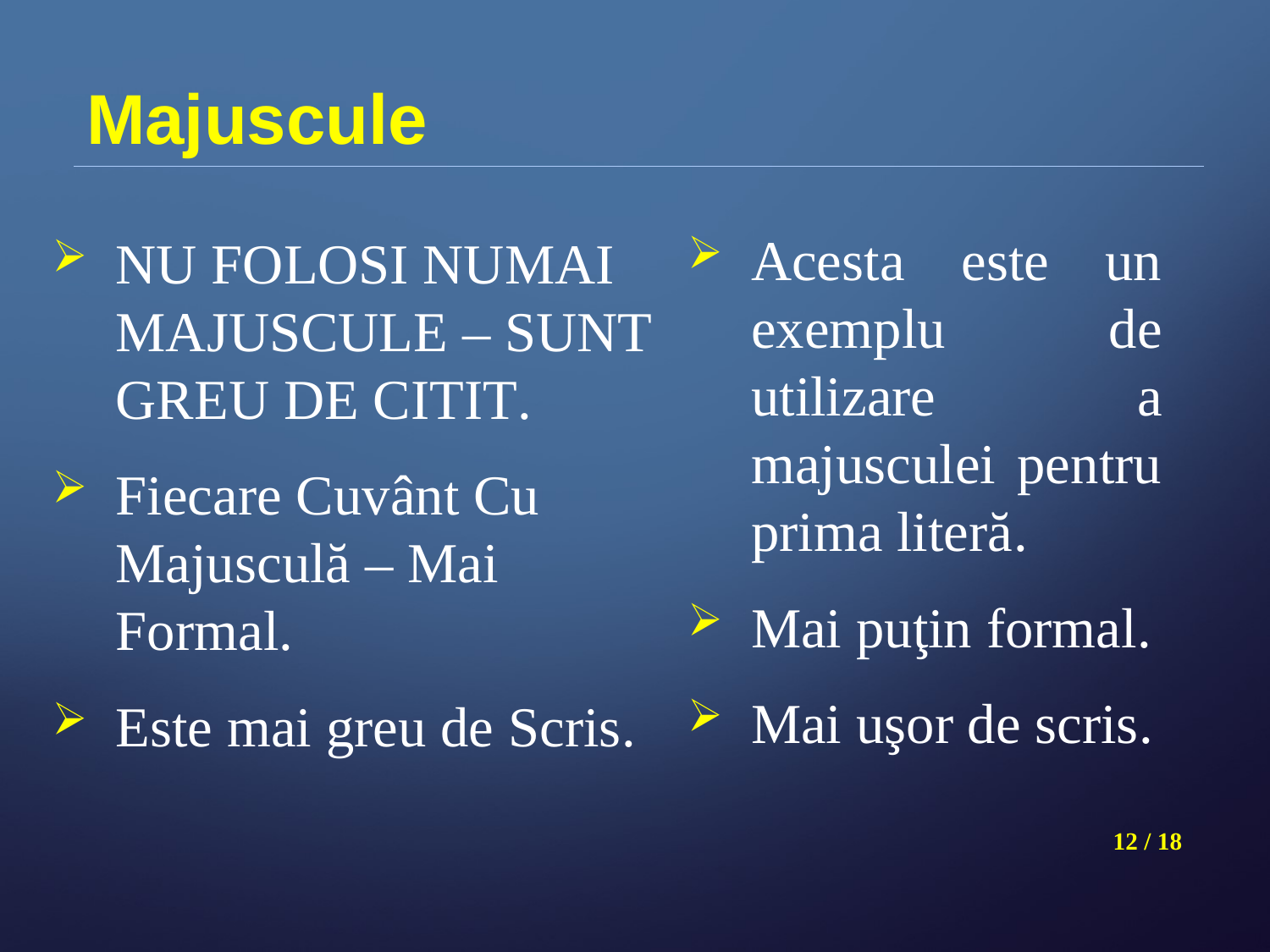

# Majuscule
Acesta este un exemplu de utilizare a majusculei pentru prima literă.
Mai puţin formal.
Mai uşor de scris.
NU FOLOSI NUMAI MAJUSCULE – SUNT GREU DE CITIT.
Fiecare Cuvânt Cu Majusculă – Mai Formal.
Este mai greu de Scris.
12 / 18